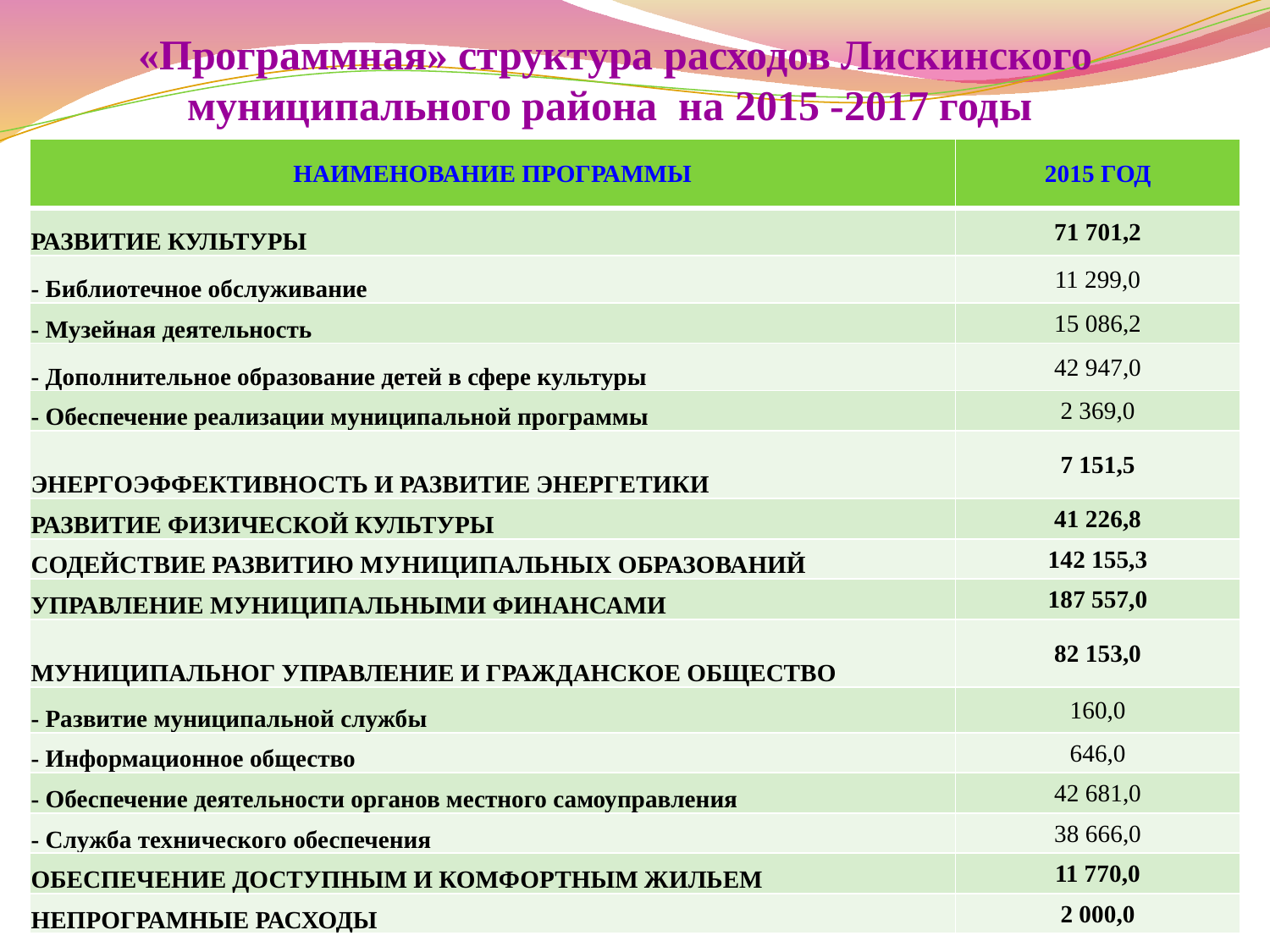

# «Программная» структура расходов Лискинского муниципального района  на 2015 -2017 годы
| НАИМЕНОВАНИЕ ПРОГРАММЫ | 2015 ГОД |
| --- | --- |
| РАЗВИТИЕ КУЛЬТУРЫ | 71 701,2 |
| - Библиотечное обслуживание | 11 299,0 |
| - Музейная деятельность | 15 086,2 |
| - Дополнительное образование детей в сфере культуры | 42 947,0 |
| - Обеспечение реализации муниципальной программы | 2 369,0 |
| ЭНЕРГОЭФФЕКТИВНОСТЬ И РАЗВИТИЕ ЭНЕРГЕТИКИ | 7 151,5 |
| РАЗВИТИЕ ФИЗИЧЕСКОЙ КУЛЬТУРЫ | 41 226,8 |
| СОДЕЙСТВИЕ РАЗВИТИЮ МУНИЦИПАЛЬНЫХ ОБРАЗОВАНИЙ | 142 155,3 |
| УПРАВЛЕНИЕ МУНИЦИПАЛЬНЫМИ ФИНАНСАМИ | 187 557,0 |
| МУНИЦИПАЛЬНОГ УПРАВЛЕНИЕ И ГРАЖДАНСКОЕ ОБЩЕСТВО | 82 153,0 |
| - Развитие муниципальной службы | 160,0 |
| - Информационное общество | 646,0 |
| - Обеспечение деятельности органов местного самоуправления | 42 681,0 |
| - Служба технического обеспечения | 38 666,0 |
| ОБЕСПЕЧЕНИЕ ДОСТУПНЫМ И КОМФОРТНЫМ ЖИЛЬЕМ | 11 770,0 |
| НЕПРОГРАМНЫЕ РАСХОДЫ | 2 000,0 |